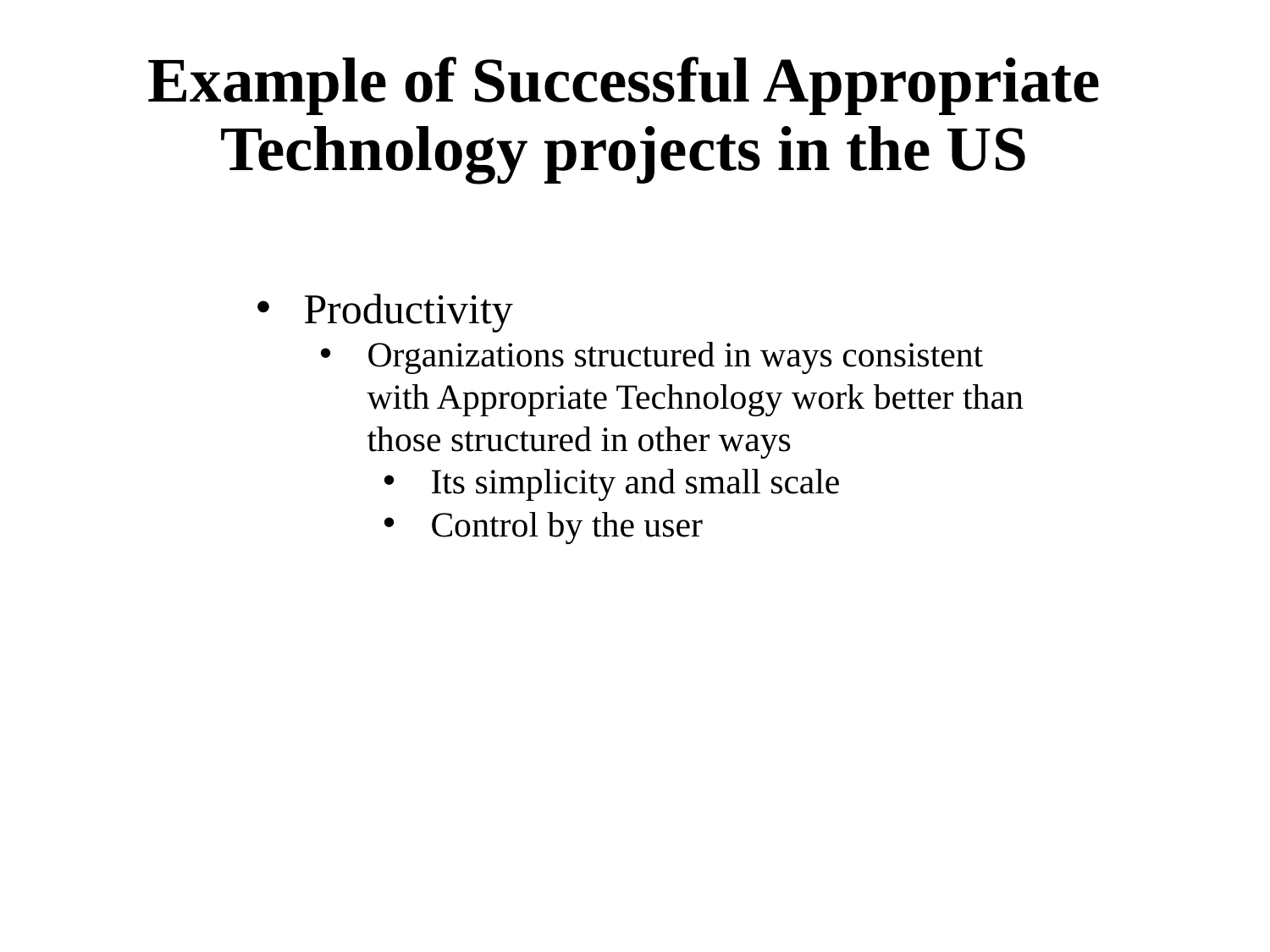

# Example of Successful Appropriate Technology projects in the US
Productivity
Organizations structured in ways consistent with Appropriate Technology work better than those structured in other ways
Its simplicity and small scale
Control by the user